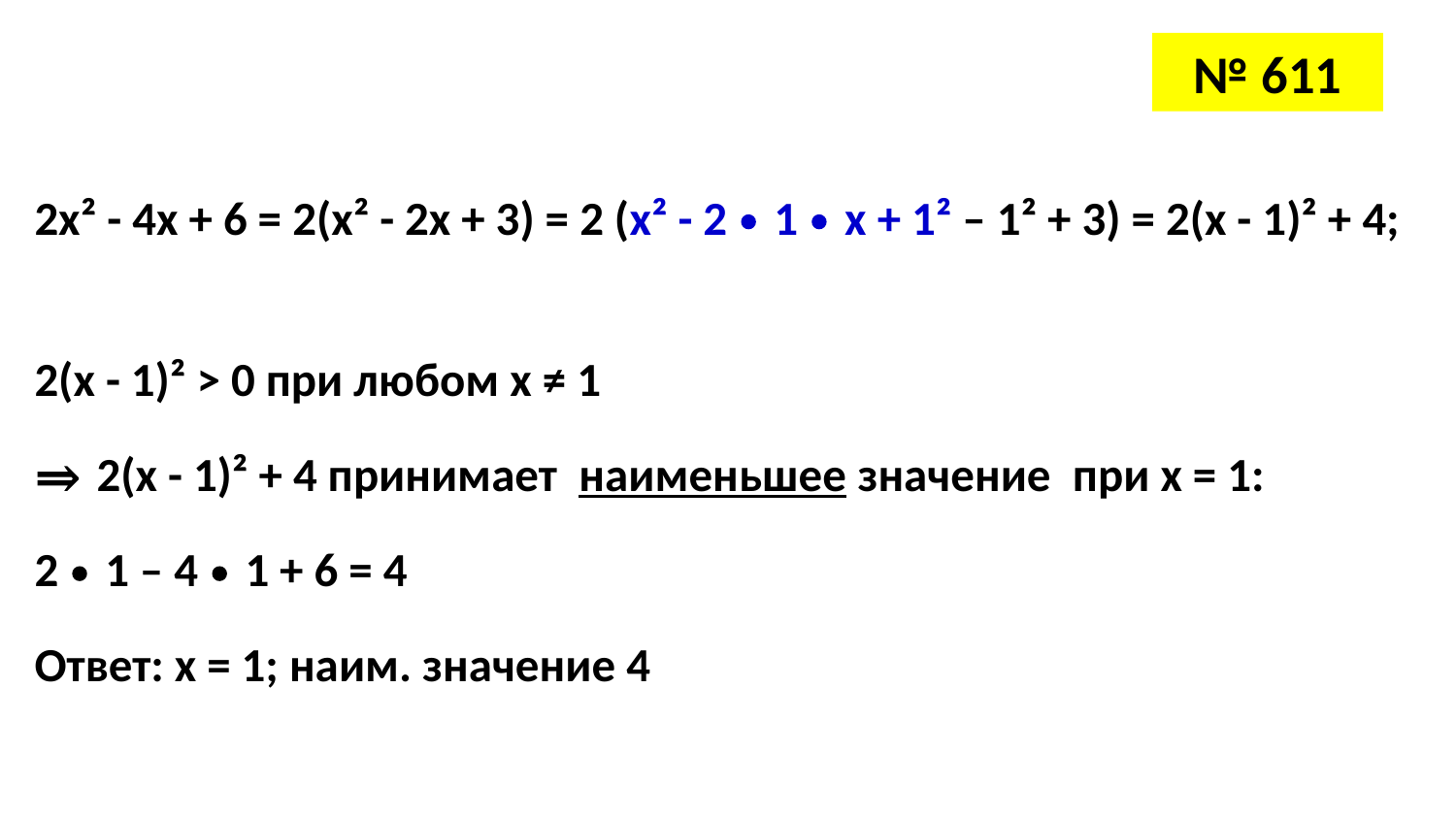

# № 611
2х² - 4х + 6 = 2(х² - 2х + 3) = 2 (х² - 2 ∙ 1 ∙ х + 1² – 1² + 3) = 2(х - 1)² + 4;

2(х - 1)² > 0 при любом х ≠ 1
⇒ 2(х - 1)² + 4 принимает  наименьшее значение  при х = 1:
2 ∙ 1 – 4 ∙ 1 + 6 = 4
Ответ: х = 1; наим. значение 4